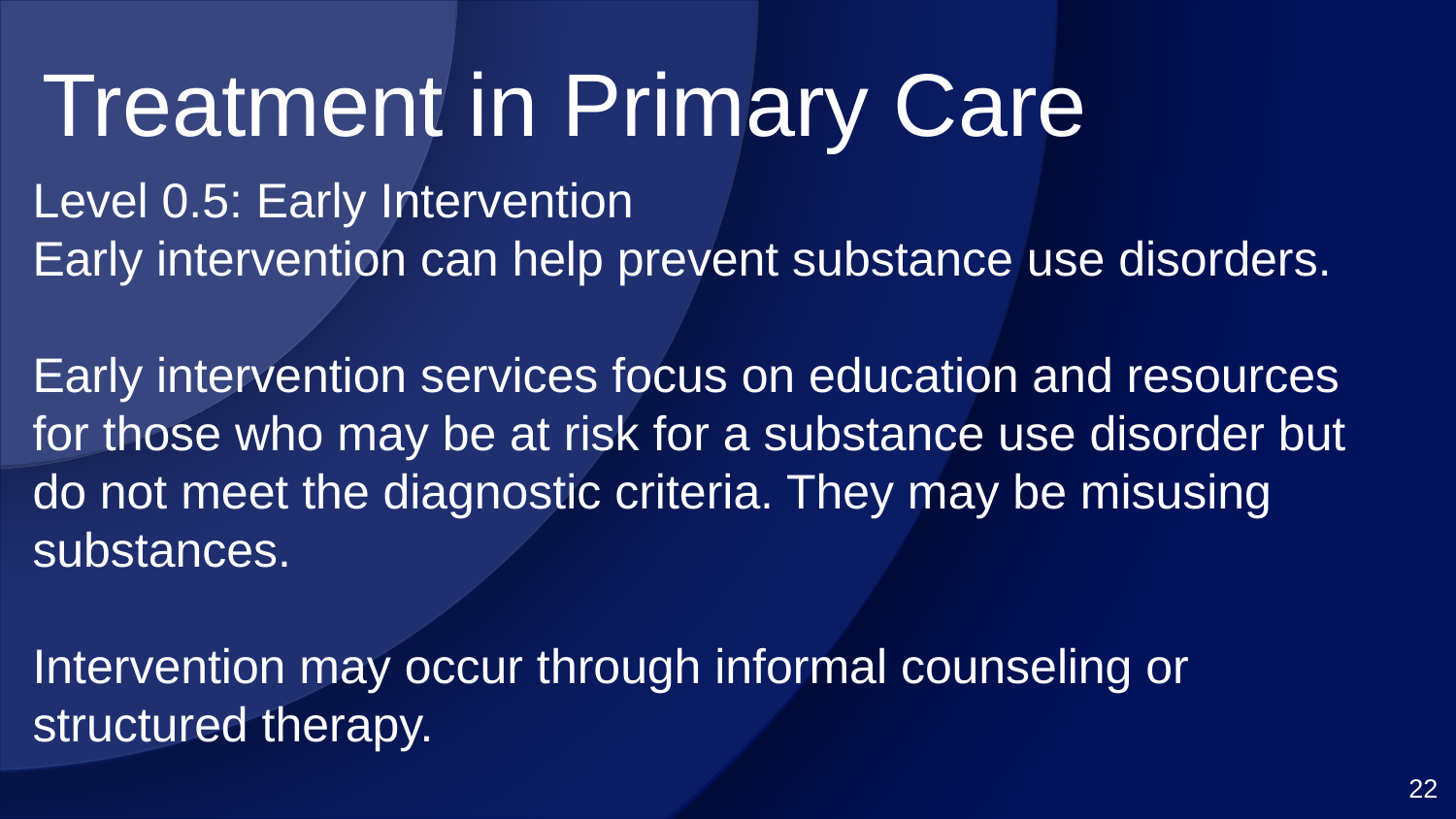

Treatment in Primary Care
Level 0.5: Early Intervention
Early intervention can help prevent substance use disorders.

Early intervention services focus on education and resources for those who may be at risk for a substance use disorder but do not meet the diagnostic criteria. They may be misusing substances.

Intervention may occur through informal counseling or structured therapy.

22